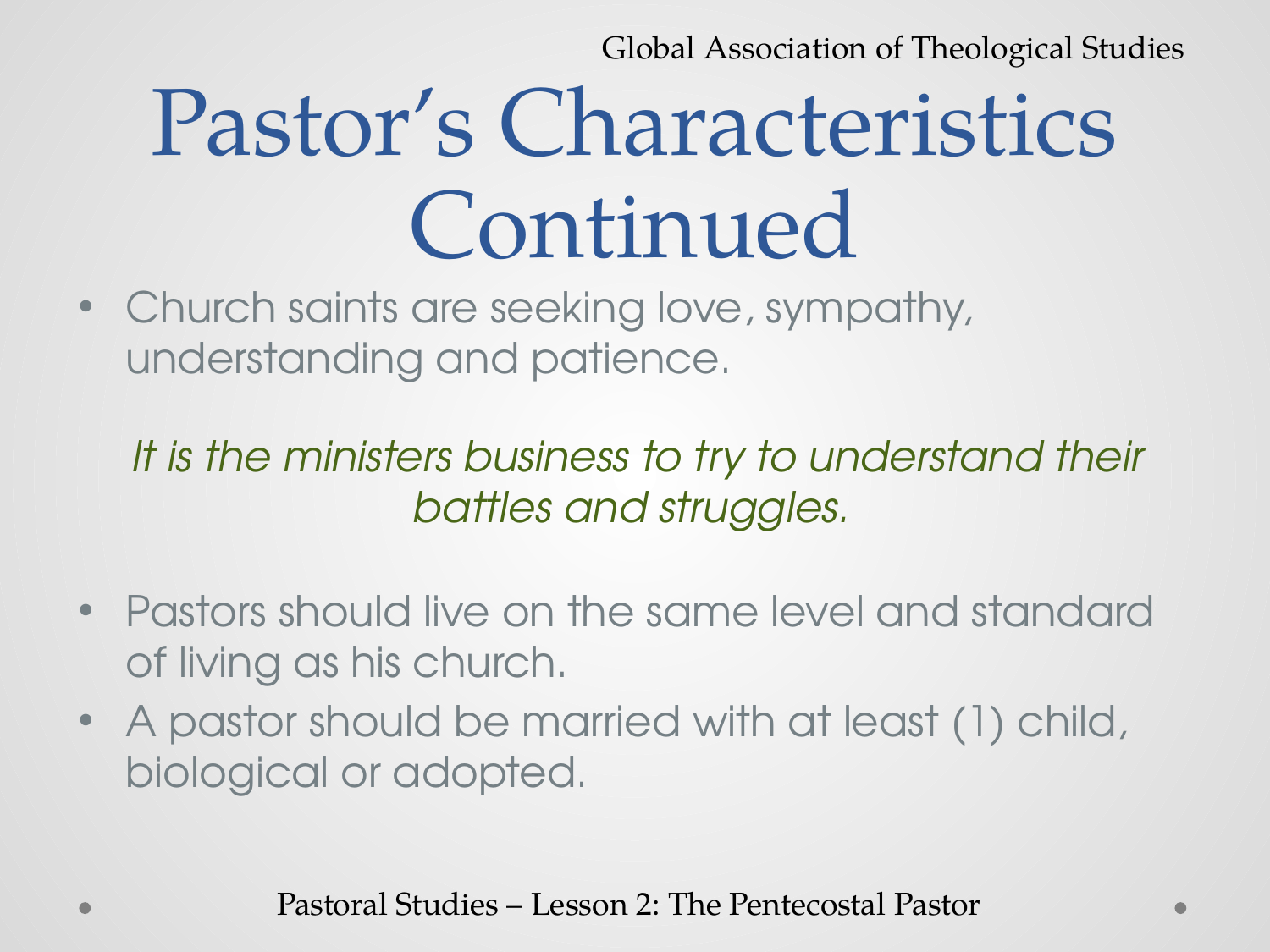

Global Association of Theological Studies
# Pastor’s Characteristics Continued
Church saints are seeking love, sympathy, understanding and patience.

It is the ministers business to try to understand their battles and struggles.

Pastors should live on the same level and standard of living as his church.
A pastor should be married with at least (1) child, biological or adopted.
Pastoral Studies – Lesson 2: The Pentecostal Pastor